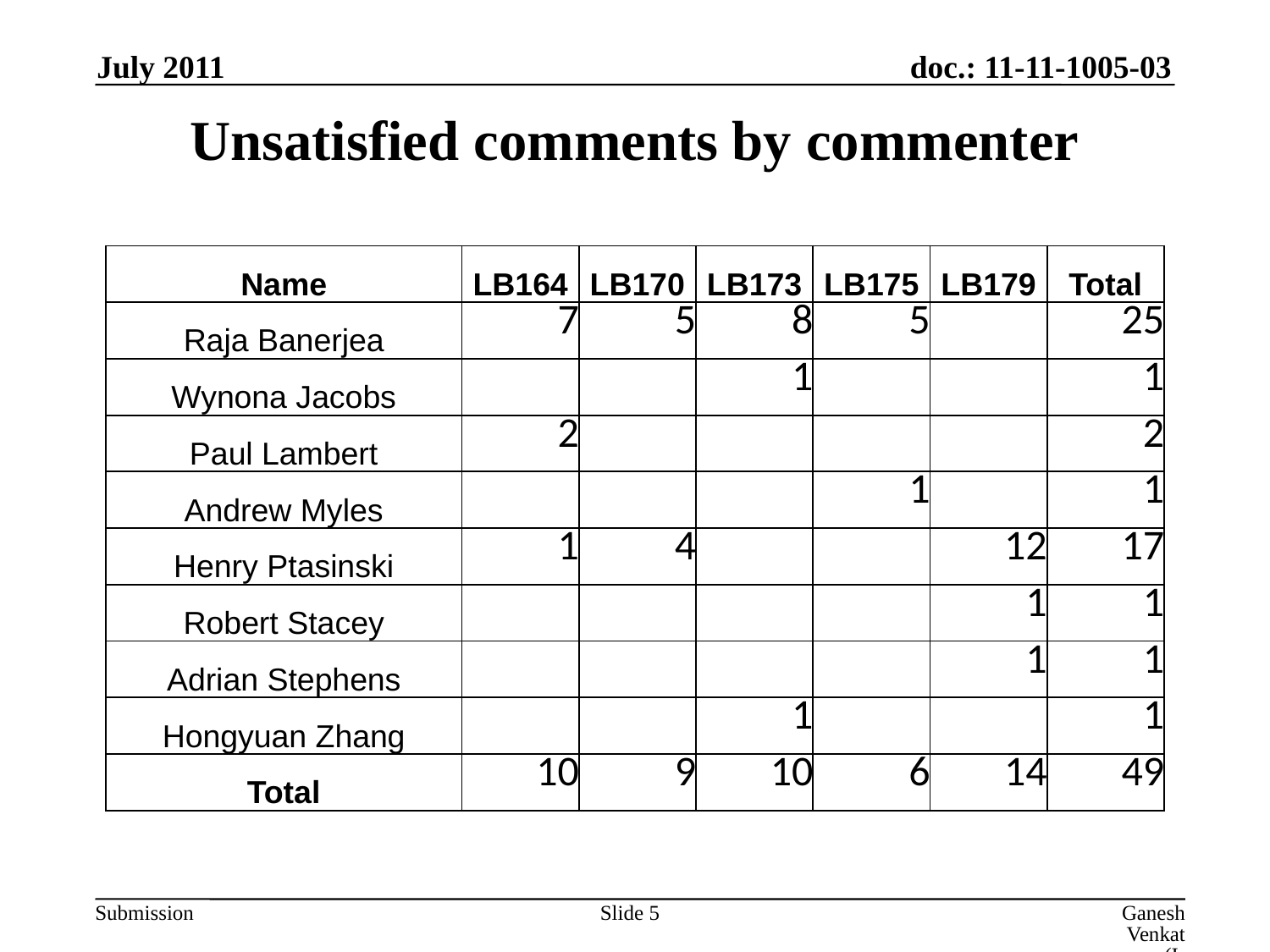

July 2011
# Unsatisfied comments by commenter
| Name | LB164 | LB170 | LB173 | LB175 | LB179 | Total |
| --- | --- | --- | --- | --- | --- | --- |
| Raja Banerjea | 7 | 5 | 8 | 5 |  | 25 |
| Wynona Jacobs |  |  | 1 |  |  | 1 |
| Paul Lambert | 2 |  |  |  |  | 2 |
| Andrew Myles |  |  |  | 1 |  | 1 |
| Henry Ptasinski | 1 | 4 |  |  | 12 | 17 |
| Robert Stacey |  |  |  |  | 1 | 1 |
| Adrian Stephens |  |  |  |  | 1 | 1 |
| Hongyuan Zhang |  |  | 1 |  |  | 1 |
| Total | 10 | 9 | 10 | 6 | 14 | 49 |
Ganesh Venkatesan (Intel), et al
Slide 5